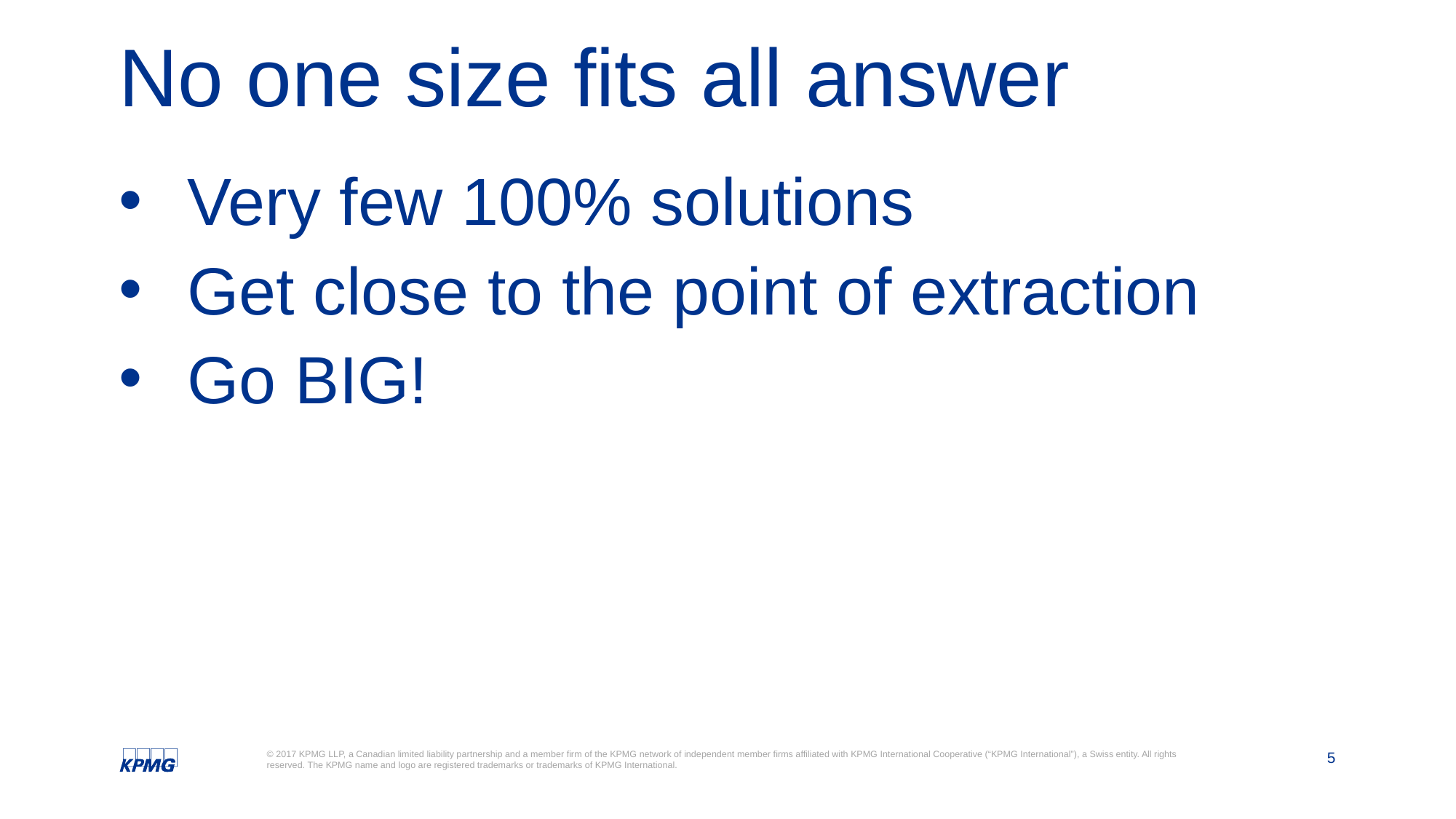

# No one size fits all answer
Very few 100% solutions
Get close to the point of extraction
Go BIG!